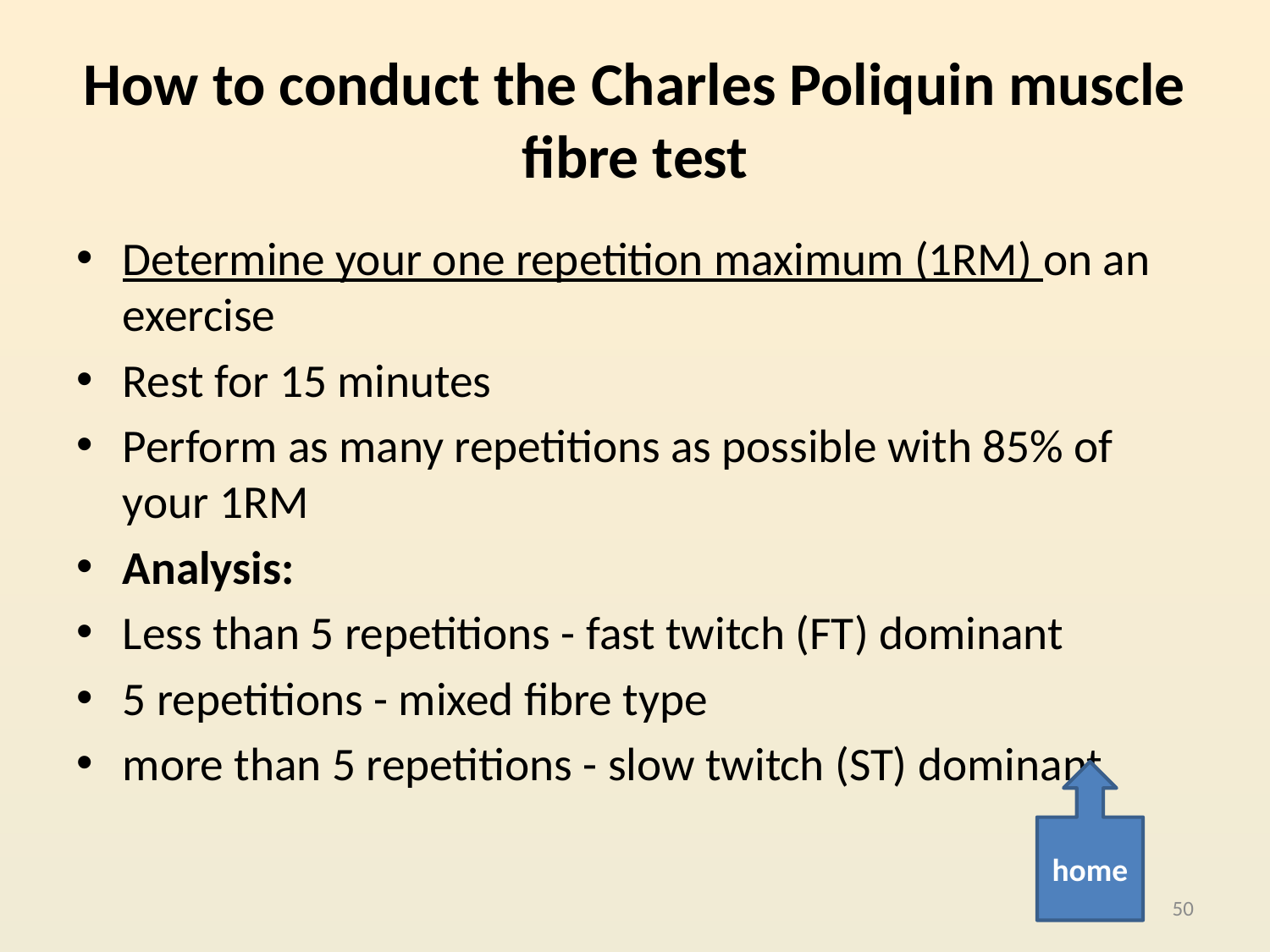

# How to conduct the Charles Poliquin muscle fibre test
Determine your one repetition maximum (1RM) on an exercise
Rest for 15 minutes
Perform as many repetitions as possible with 85% of your 1RM
Analysis:
Less than 5 repetitions - fast twitch (FT) dominant
5 repetitions - mixed fibre type
more than 5 repetitions - slow twitch (ST) dominant

home
50